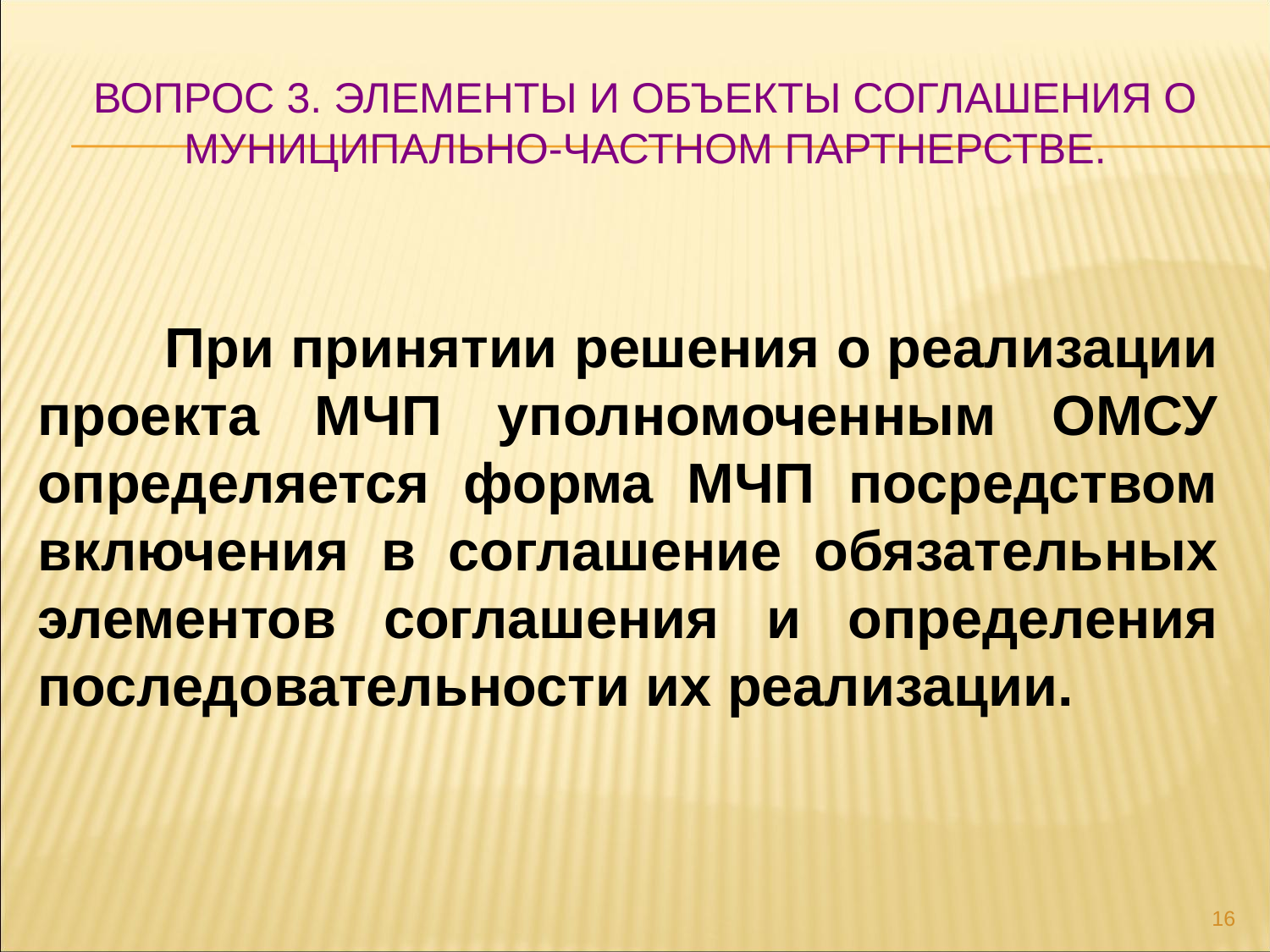

# Вопрос 3. элементы и объекты соглашения о муниципально-частном партнерстве.
	При принятии решения о реализации проекта МЧП уполномоченным ОМСУ определяется форма МЧП посредством включения в соглашение обязательных элементов соглашения и определения последовательности их реализации.
16